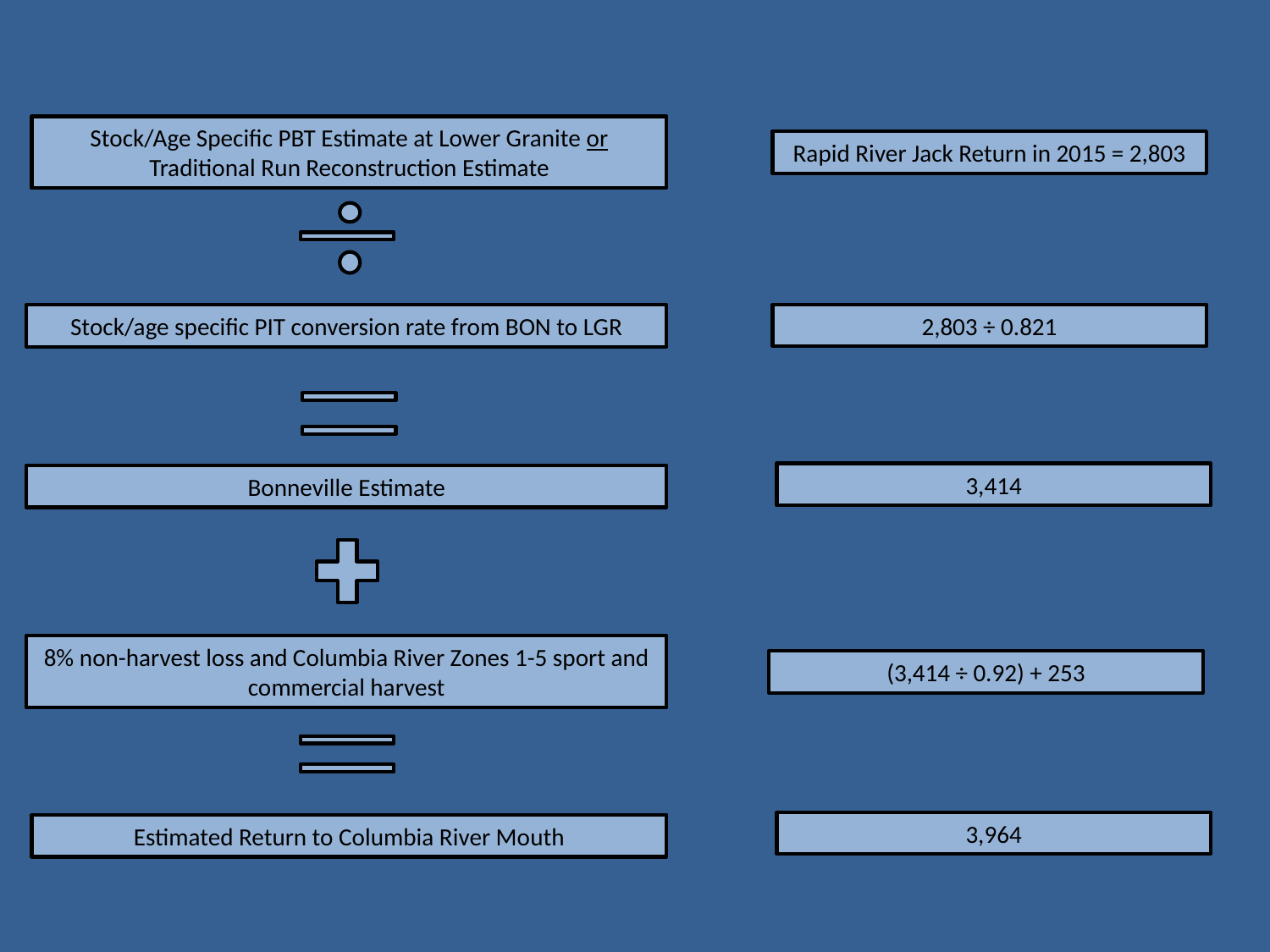

Stock/Age Specific PBT Estimate at Lower Granite or Traditional Run Reconstruction Estimate
Rapid River Jack Return in 2015 = 2,803

2,803 ÷ 0.821
Stock/age specific PIT conversion rate from BON to LGR

3,414
Bonneville Estimate

8% non-harvest loss and Columbia River Zones 1-5 sport and commercial harvest
(3,414 ÷ 0.92) + 253

3,964
Estimated Return to Columbia River Mouth